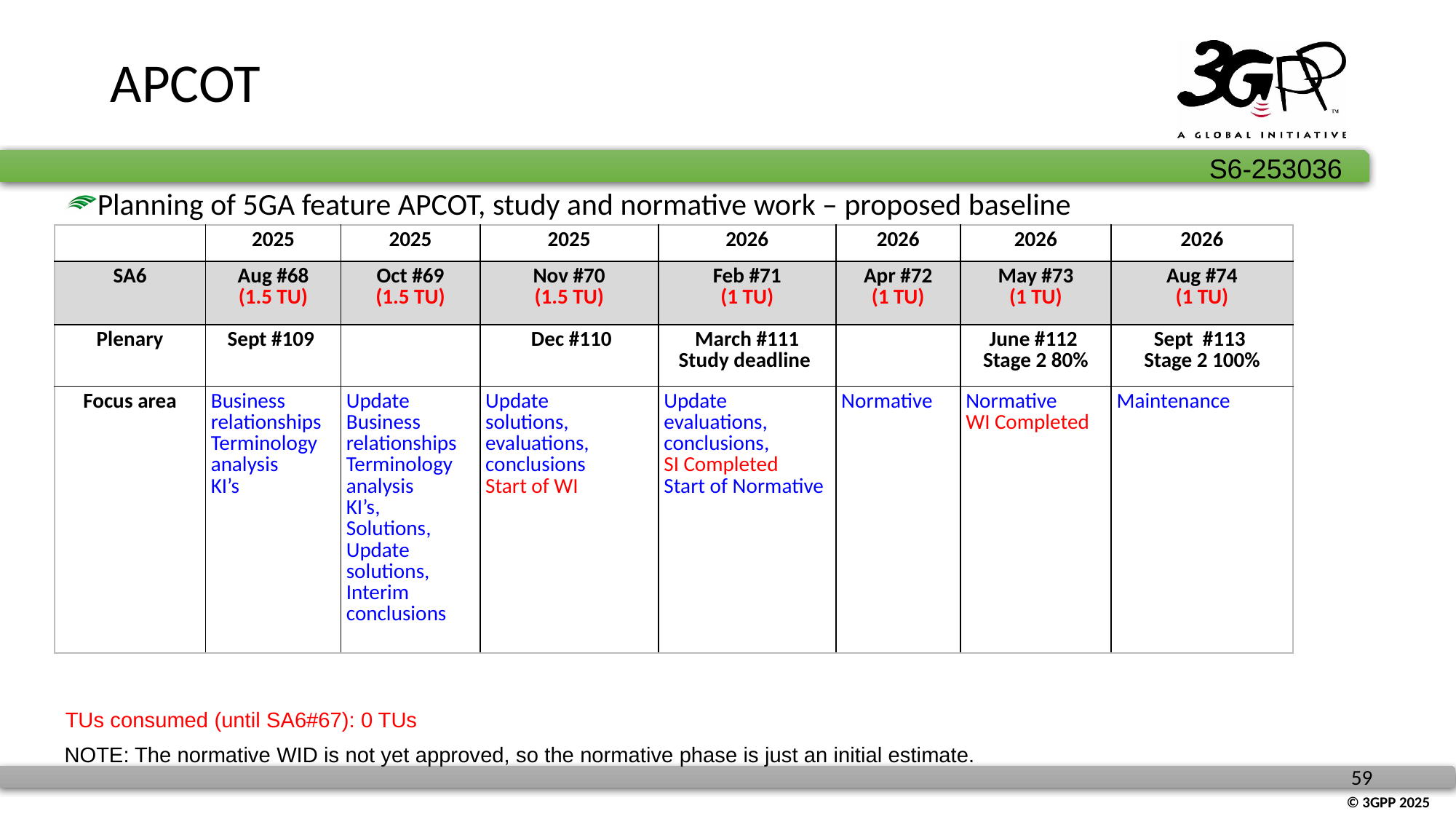

# APCOT
Planning of 5GA feature APCOT, study and normative work – proposed baseline
|  | 2025 | 2025 | 2025 | 2026 | 2026 | 2026 | 2026 |
| --- | --- | --- | --- | --- | --- | --- | --- |
| SA6 | Aug #68 (1.5 TU) | Oct #69 (1.5 TU) | Nov #70 (1.5 TU) | Feb #71 (1 TU) | Apr #72 (1 TU) | May #73 (1 TU) | Aug #74 (1 TU) |
| Plenary | Sept #109 |  | Dec #110 | March #111 Study deadline |  | June #112  Stage 2 80% | Sept #113  Stage 2 100% |
| Focus area | Business relationships Terminology analysis KI’s | Update Business relationships Terminology analysis KI’s, Solutions, Update solutions, Interim conclusions | Update solutions, evaluations, conclusions Start of WI | Update evaluations, conclusions, SI Completed Start of Normative | Normative | Normative WI Completed | Maintenance |
TUs consumed (until SA6#67): 0 TUs
NOTE: The normative WID is not yet approved, so the normative phase is just an initial estimate.